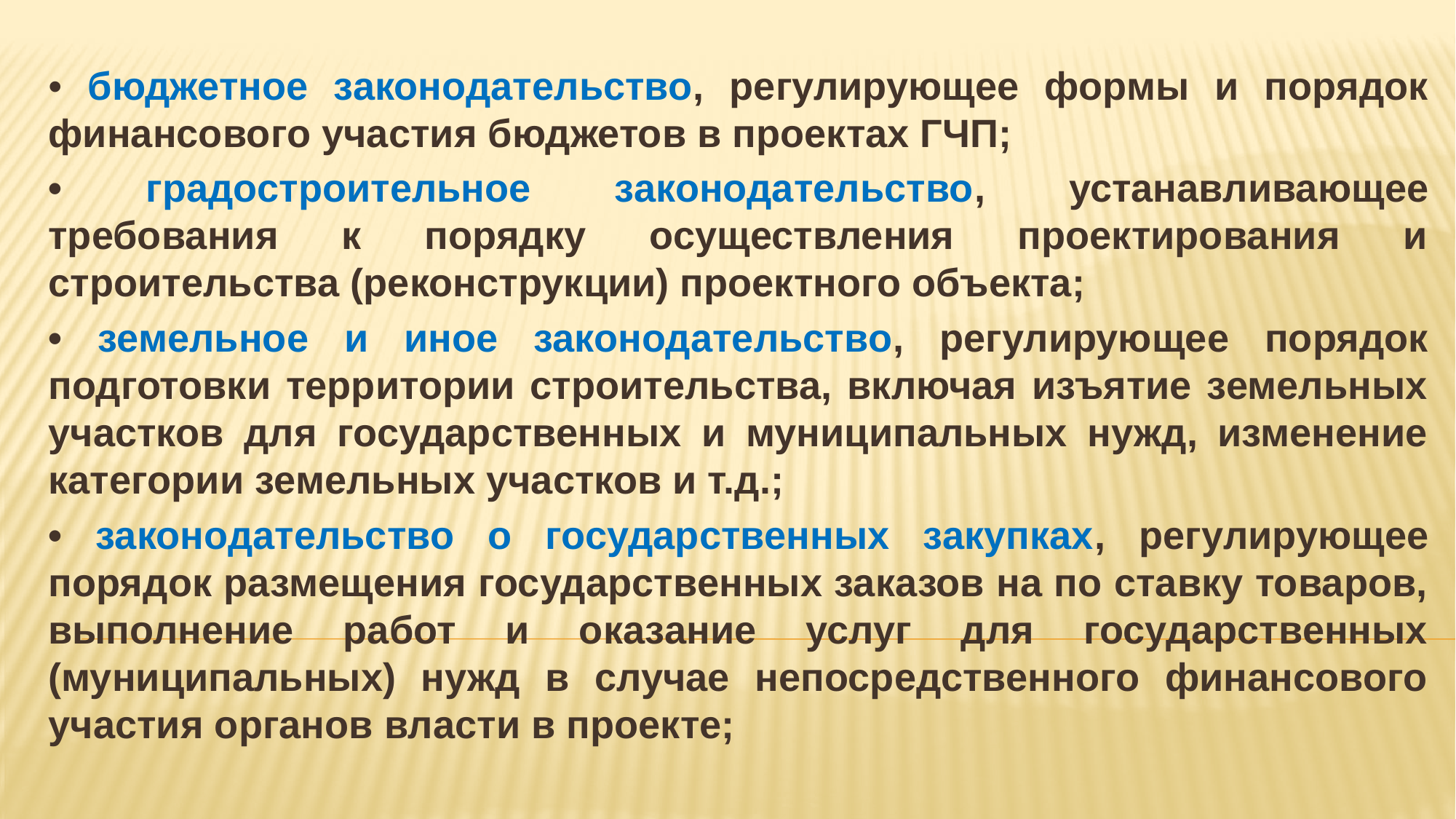

• бюджетное законодательство, регулирующее формы и порядок финансового участия бюджетов в проектах ГЧП;
• градостроительное законодательство, устанавливающее требования к порядку осуществления проектирования и строительства (реконструкции) проектного объекта;
• земельное и иное законодательство, регулирующее порядок подготовки территории строительства, включая изъятие земельных участков для государственных и муниципальных нужд, изменение категории земельных участков и т.д.;
• законодательство о государственных закупках, регулирующее порядок размещения государственных заказов на по ставку товаров, выполнение работ и оказание услуг для государственных (муниципальных) нужд в случае непосредственного финансового участия органов власти в проекте;